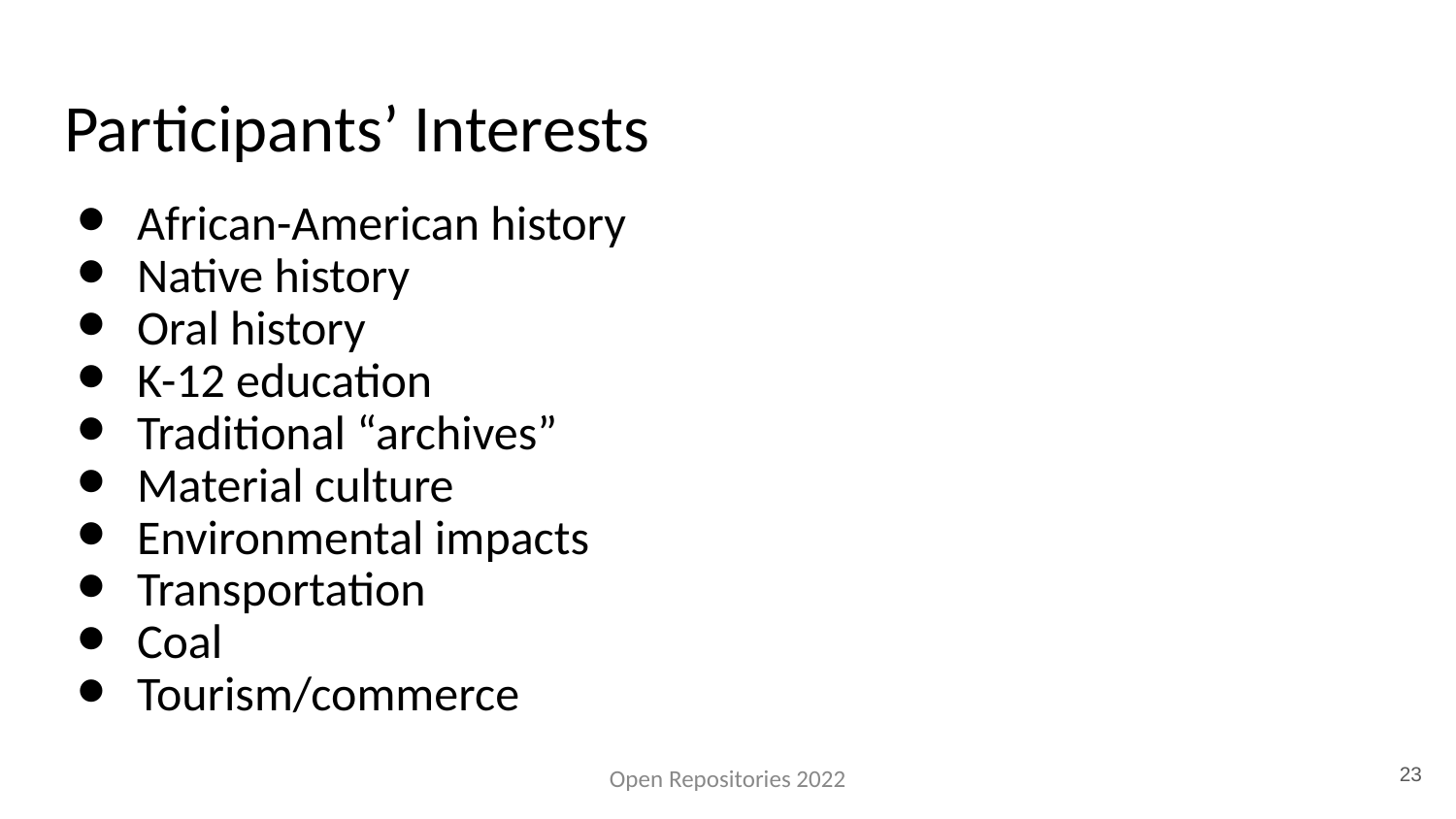

# Participants’ Interests
African-American history
Native history
Oral history
K-12 education
Traditional “archives”
Material culture
Environmental impacts
Transportation
Coal
Tourism/commerce

23